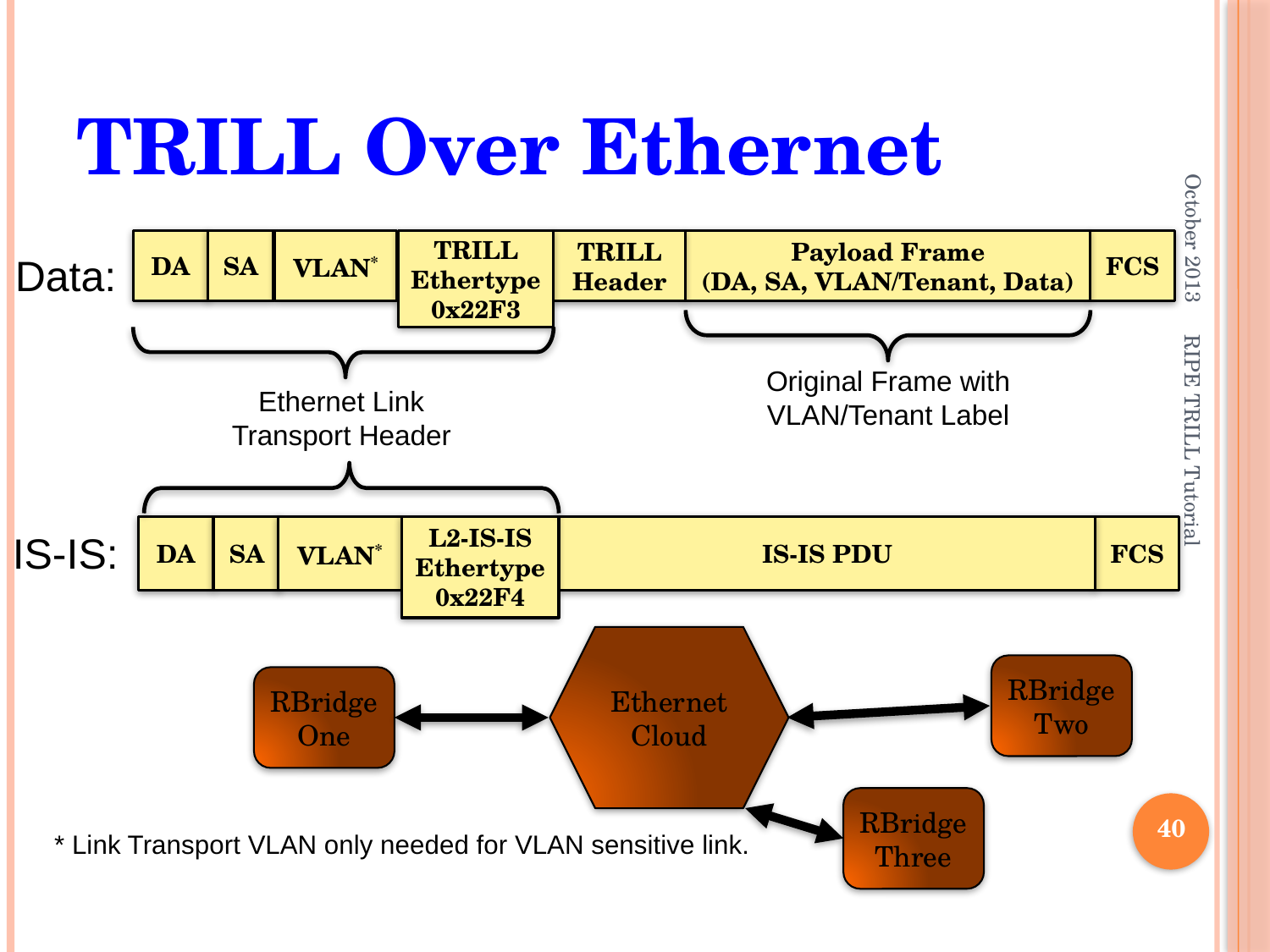

# TRILL Over Ethernet

October 2013
DA
SA
VLAN*
TRILL Ethertype
0x22F3
FCS
TRILL
Header
Payload Frame
(DA, SA, VLAN/Tenant, Data)
Data:

Original Frame with
VLAN/Tenant Label
Ethernet Link Transport Header
FCS
SA
DA
VLAN*
L2-IS-IS
Ethertype
0x22F4
IS-IS PDU
RIPE TRILL Tutorial
IS-IS:
Ethernet Cloud
RBridge Two
RBridge One
RBridge Three
40
* Link Transport VLAN only needed for VLAN sensitive link.